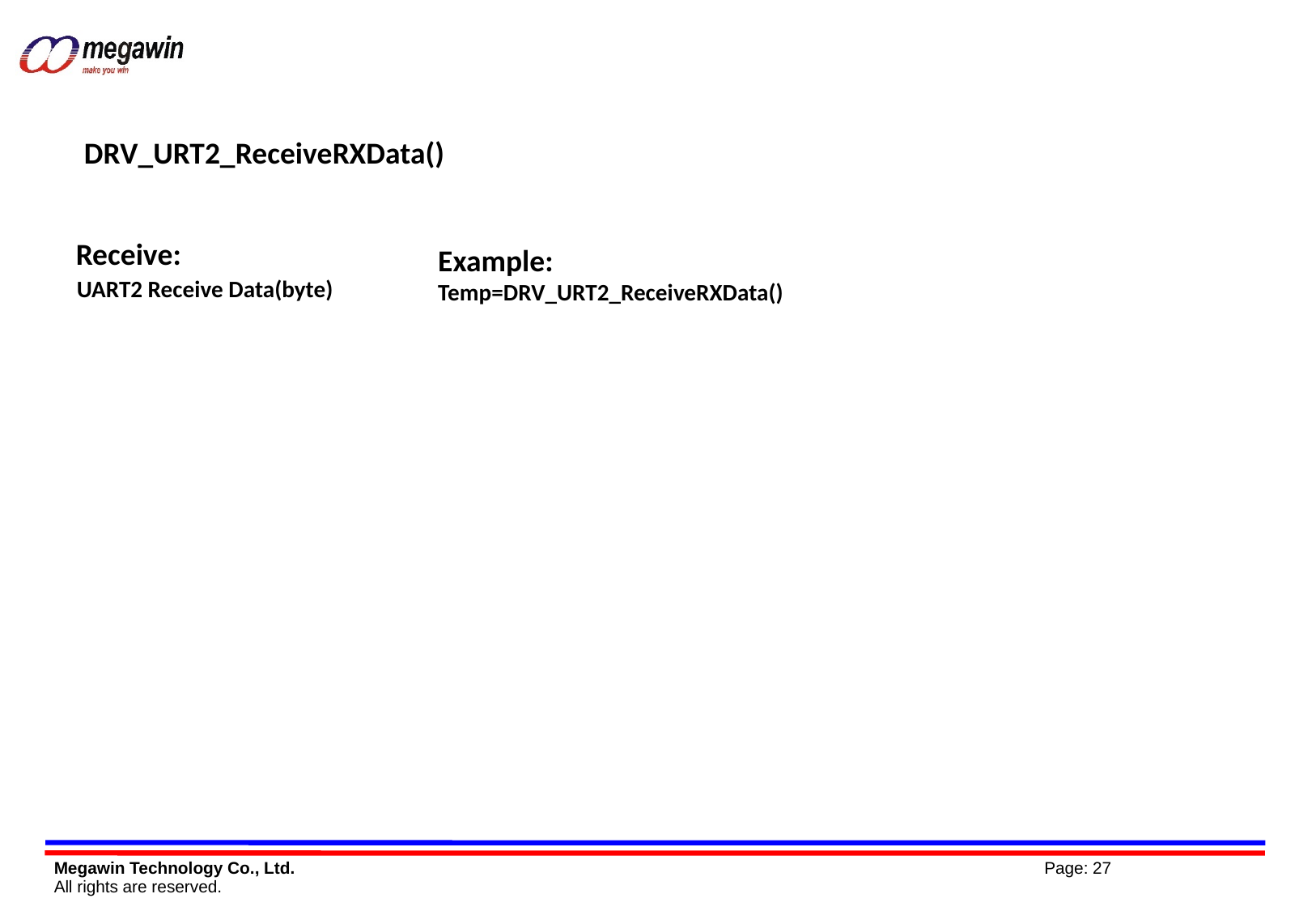

DRV_URT2_ReceiveRXData()
Receive:
Example:
Temp=DRV_URT2_ReceiveRXData()

UART2 Receive Data(byte)